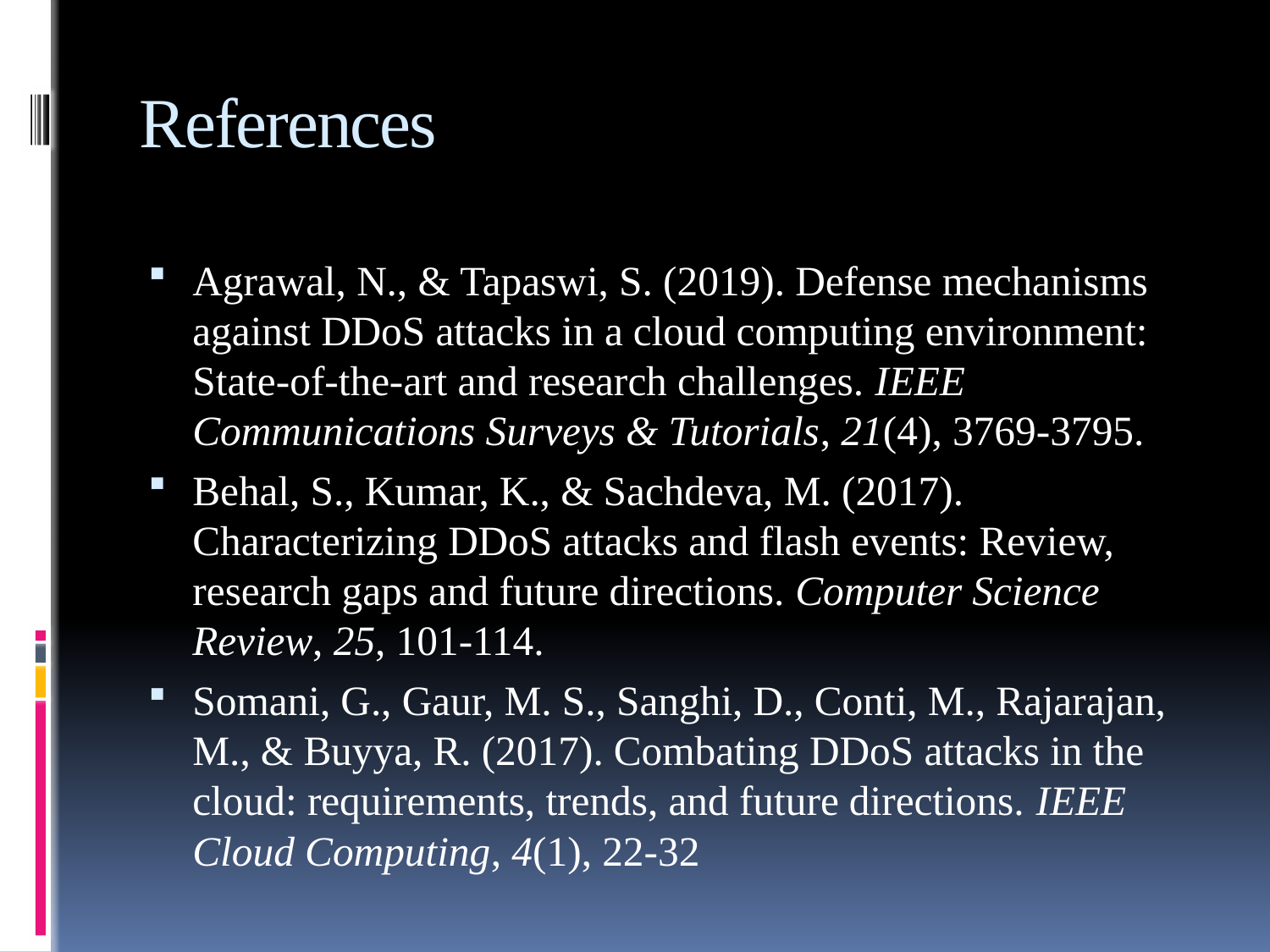

# References
Agrawal, N., & Tapaswi, S. (2019). Defense mechanisms against DDoS attacks in a cloud computing environment: State-of-the-art and research challenges. IEEE Communications Surveys & Tutorials, 21(4), 3769-3795.
Behal, S., Kumar, K., & Sachdeva, M. (2017). Characterizing DDoS attacks and flash events: Review, research gaps and future directions. Computer Science Review, 25, 101-114.
Somani, G., Gaur, M. S., Sanghi, D., Conti, M., Rajarajan, M., & Buyya, R. (2017). Combating DDoS attacks in the cloud: requirements, trends, and future directions. IEEE Cloud Computing, 4(1), 22-32